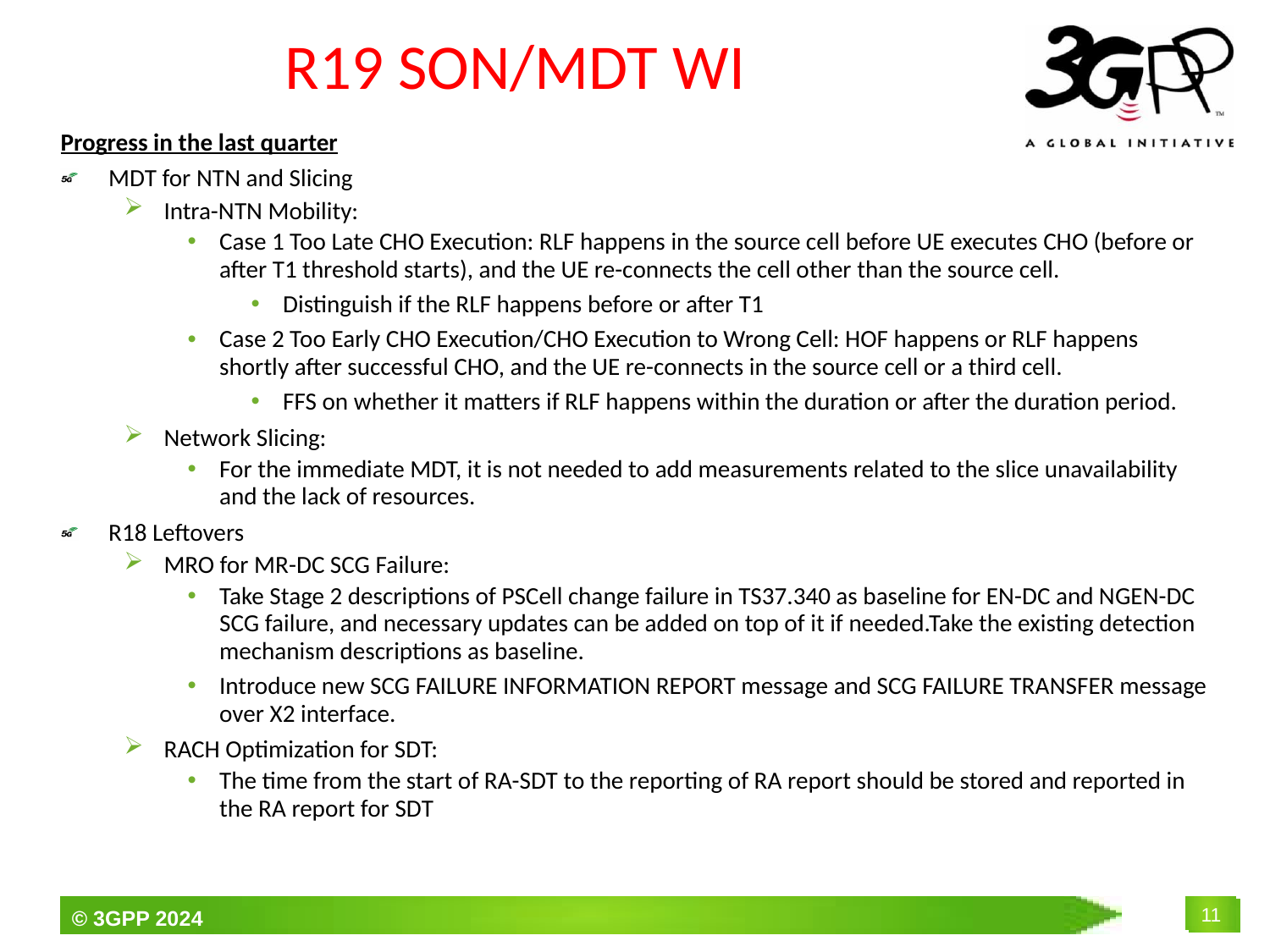

# R19 SON/MDT WI
Progress in the last quarter
MDT for NTN and Slicing
Intra-NTN Mobility:
Case 1 Too Late CHO Execution: RLF happens in the source cell before UE executes CHO (before or after T1 threshold starts), and the UE re-connects the cell other than the source cell.
Distinguish if the RLF happens before or after T1
Case 2 Too Early CHO Execution/CHO Execution to Wrong Cell: HOF happens or RLF happens shortly after successful CHO, and the UE re-connects in the source cell or a third cell.
FFS on whether it matters if RLF happens within the duration or after the duration period.
Network Slicing:
For the immediate MDT, it is not needed to add measurements related to the slice unavailability and the lack of resources.
R18 Leftovers
MRO for MR-DC SCG Failure:
Take Stage 2 descriptions of PSCell change failure in TS37.340 as baseline for EN-DC and NGEN-DC SCG failure, and necessary updates can be added on top of it if needed.Take the existing detection mechanism descriptions as baseline.
Introduce new SCG FAILURE INFORMATION REPORT message and SCG FAILURE TRANSFER message over X2 interface.
RACH Optimization for SDT:
The time from the start of RA-SDT to the reporting of RA report should be stored and reported in the RA report for SDT

11